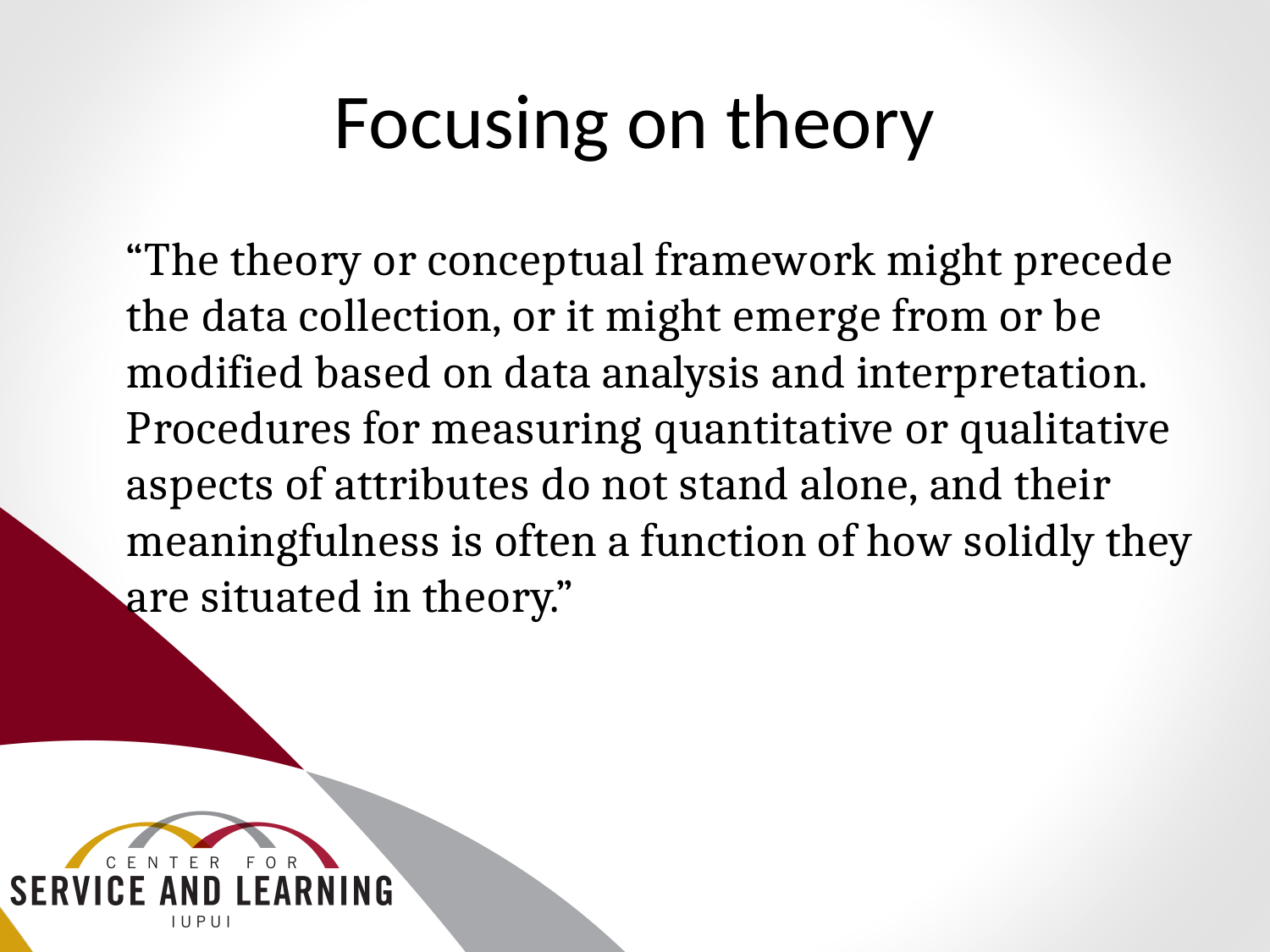

# Focusing on theory
“The theory or conceptual framework might precede the data collection, or it might emerge from or be modified based on data analysis and interpretation.  Procedures for measuring quantitative or qualitative aspects of attributes do not stand alone, and their meaningfulness is often a function of how solidly they are situated in theory.”